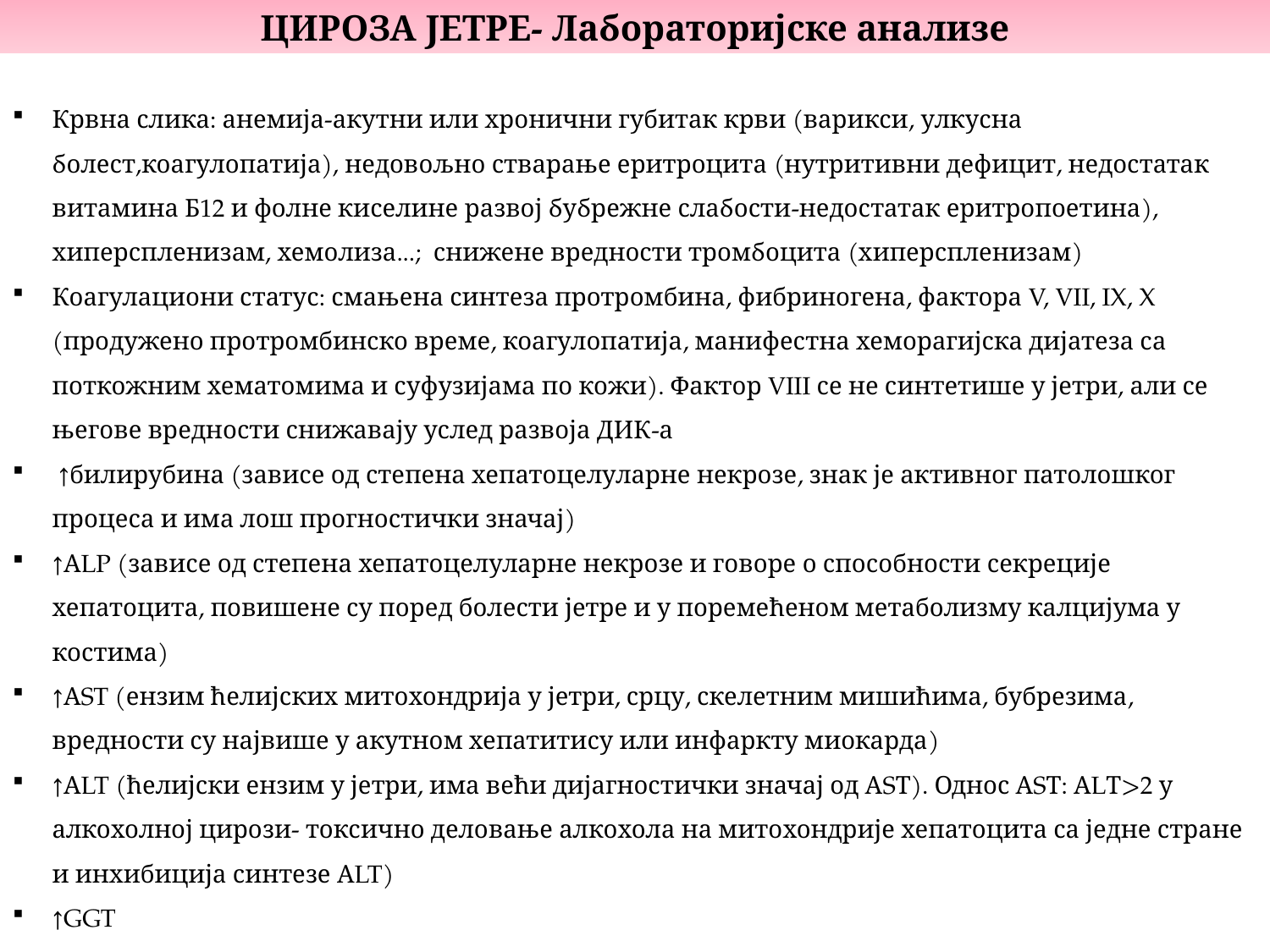

ЦИРОЗА ЈЕТРЕ- Лабораторијске анализе
Крвна слика: анемија-акутни или хронични губитак крви (варикси, улкусна болест,коагулопатија), недовољно стварање еритроцита (нутритивни дефицит, недостатак витамина Б12 и фолне киселине развој бубрежне слабости-недостатак еритропоетина),  хиперспленизам, хемолиза...;  снижене вредности тромбоцита (хиперспленизам)
Коагулациони статус: смањена синтеза протромбина, фибриногена, фактора V, VII, IX, X (продужено протромбинско време, коагулопатија, манифестна хеморагијска дијатеза са поткожним хематомима и суфузијама по кожи). Фактор VIII се не синтетише у јетри, али се његове вредности снижавају услед развоја ДИК-а
 ↑билирубина (зависе од степена хепатоцелуларне некрозе, знак је активног патолошког процеса и има лош прогностички значај)
↑АLP (зависе од степена хепатоцелуларне некрозе и говоре о способности секреције хепатоцита, повишене су поред болести јетре и у поремећеном метаболизму калцијума у костима)
↑АST (ензим ћелијских митохондрија у јетри, срцу, скелетним мишићима, бубрезима, вредности су највише у акутном хепатитису или инфаркту миокарда)
↑АLT (ћелијски ензим у јетри, има већи дијагностички значај од АSТ). Однос АSТ: АLТ>2 у алкохолној цирози- токсично деловање алкохола на митохондрије хепатоцита са једне стране и инхибиција синтезе АLT)
↑GGT